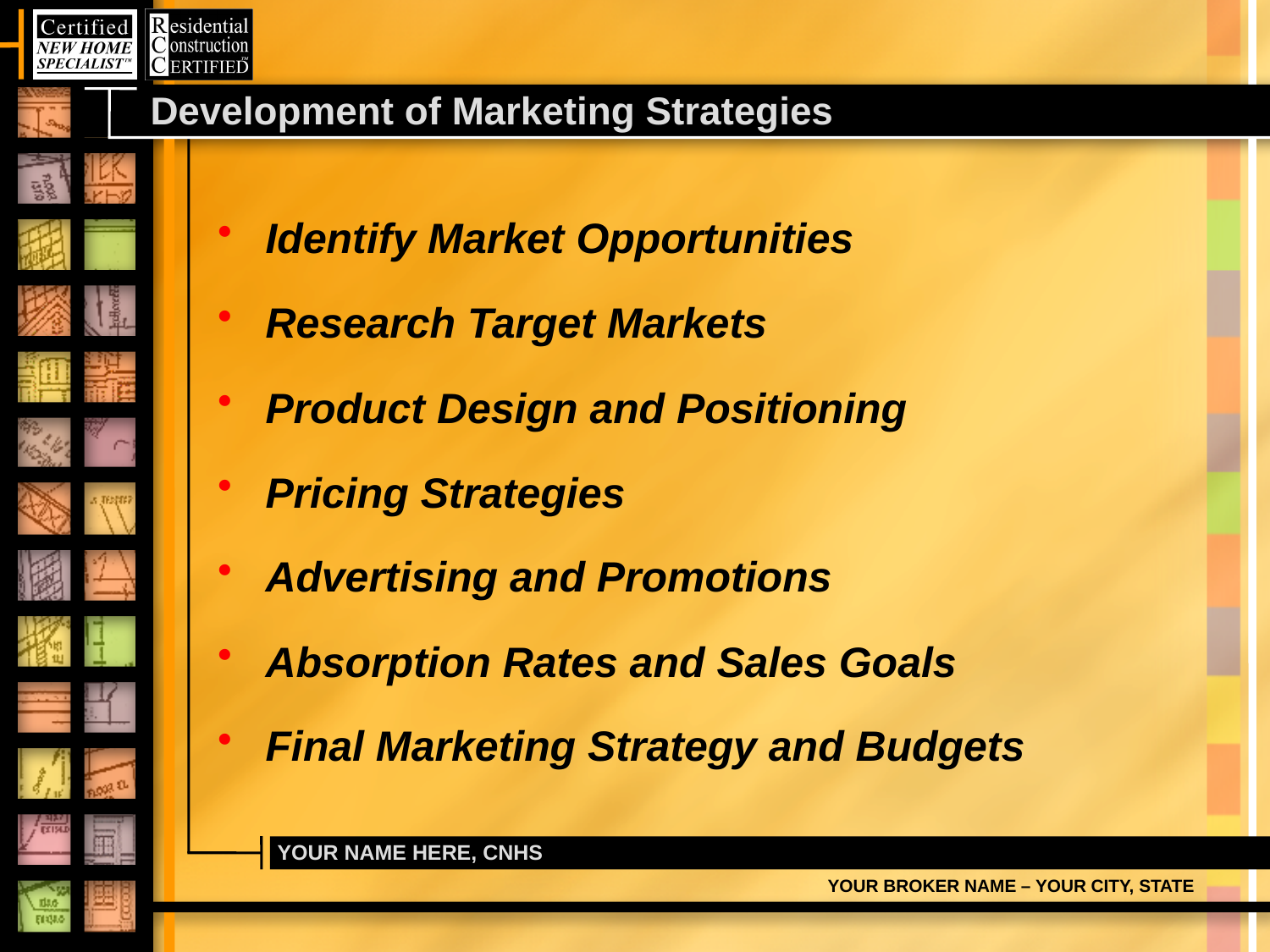

# Development of Marketing Strategies
Identify Market Opportunities
Research Target Markets
Product Design and Positioning
Pricing Strategies
Advertising and Promotions
Absorption Rates and Sales Goals
Final Marketing Strategy and Budgets
YOUR NAME HERE, CNHS